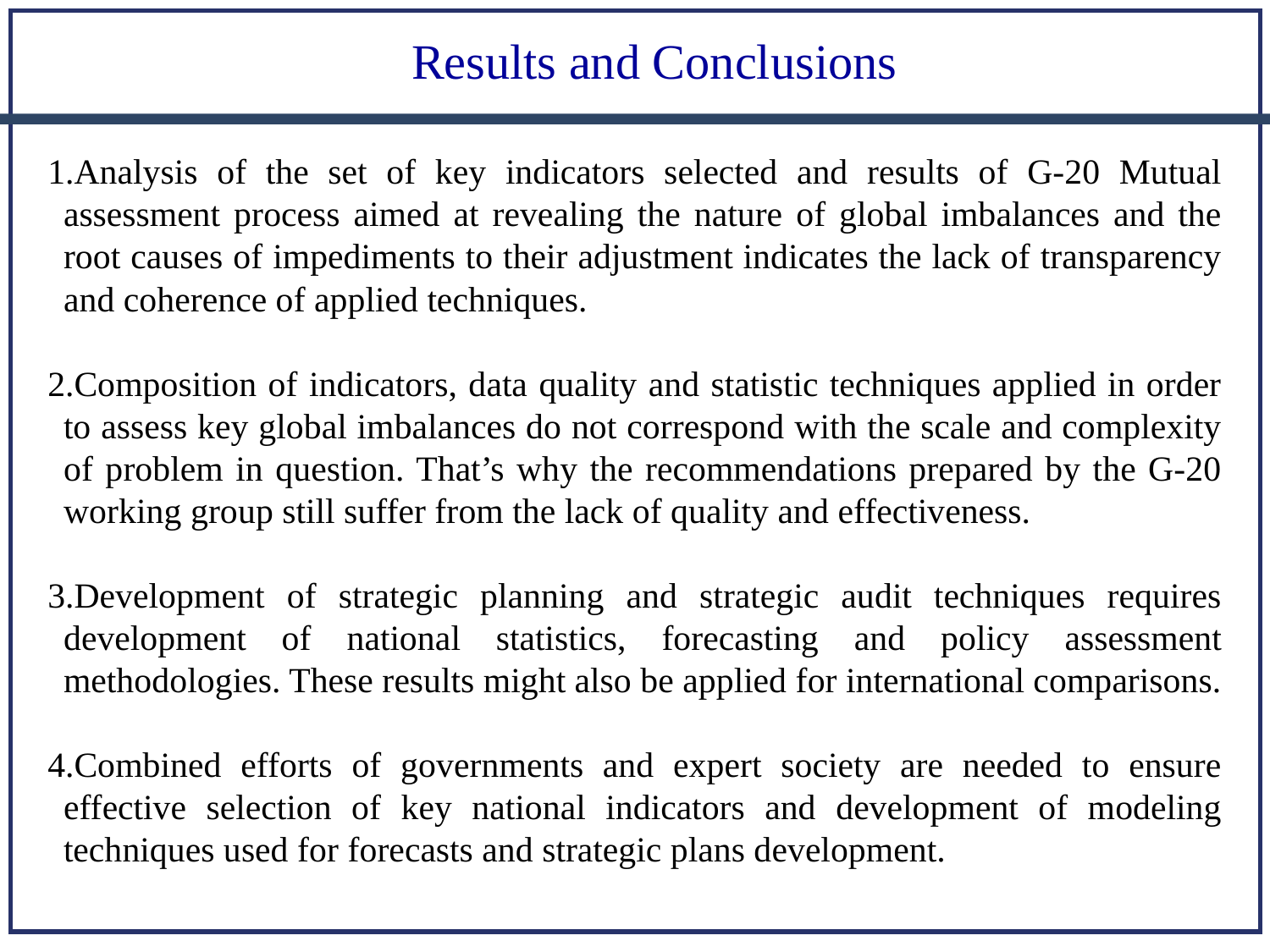

Results and Conclusions

Analysis of the set of key indicators selected and results of G-20 Mutual assessment process aimed at revealing the nature of global imbalances and the root causes of impediments to their adjustment indicates the lack of transparency and coherence of applied techniques.

Composition of indicators, data quality and statistic techniques applied in order to assess key global imbalances do not correspond with the scale and complexity of problem in question. That’s why the recommendations prepared by the G-20 working group still suffer from the lack of quality and effectiveness.

Development of strategic planning and strategic audit techniques requires development of national statistics, forecasting and policy assessment methodologies. These results might also be applied for international comparisons.

Combined efforts of governments and expert society are needed to ensure effective selection of key national indicators and development of modeling techniques used for forecasts and strategic plans development.